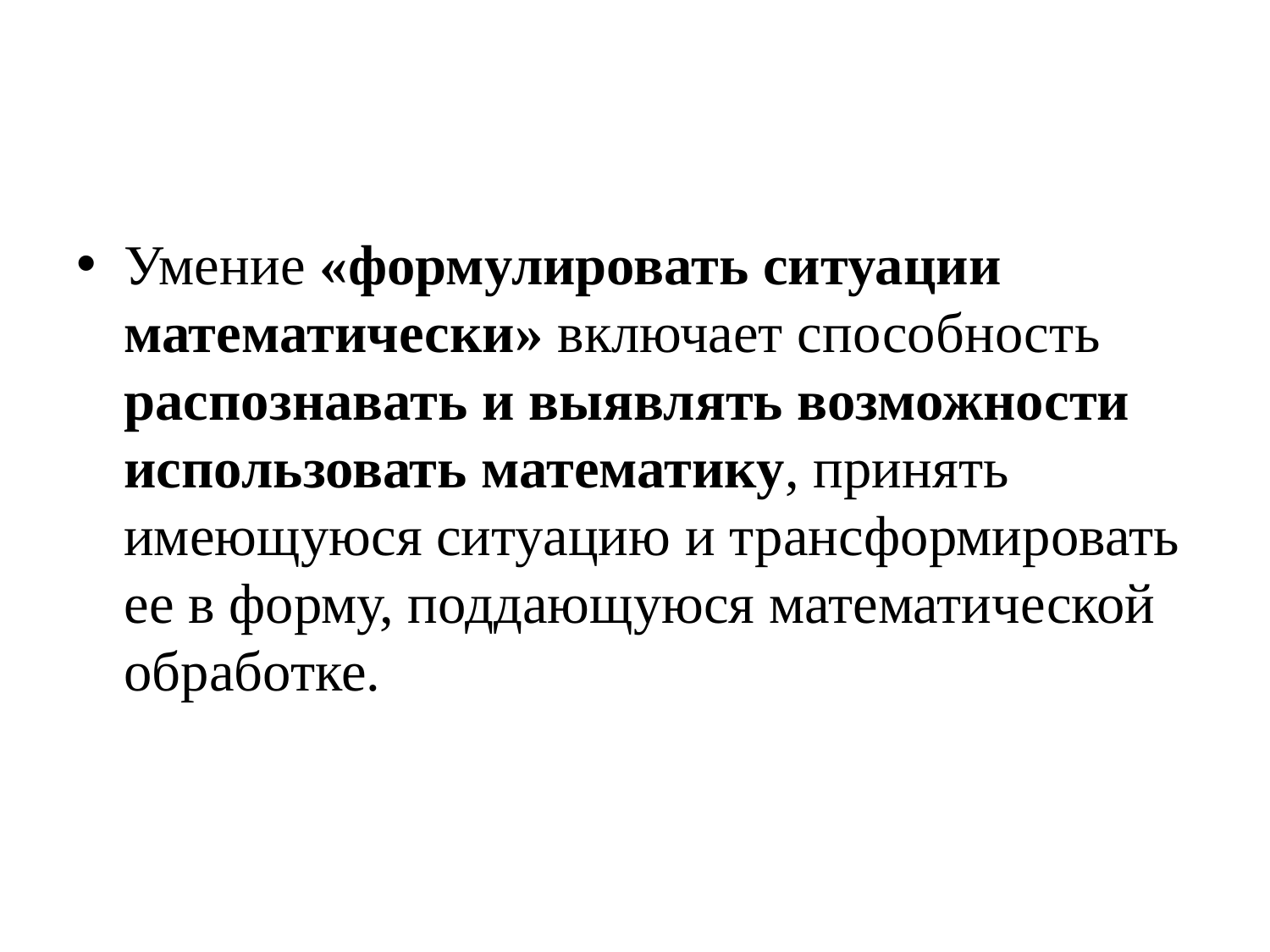

#
Умение «формулировать ситуации математически» включает способность распознавать и выявлять возможности использовать математику, принять имеющуюся ситуацию и трансформировать ее в форму, поддающуюся математической обработке.